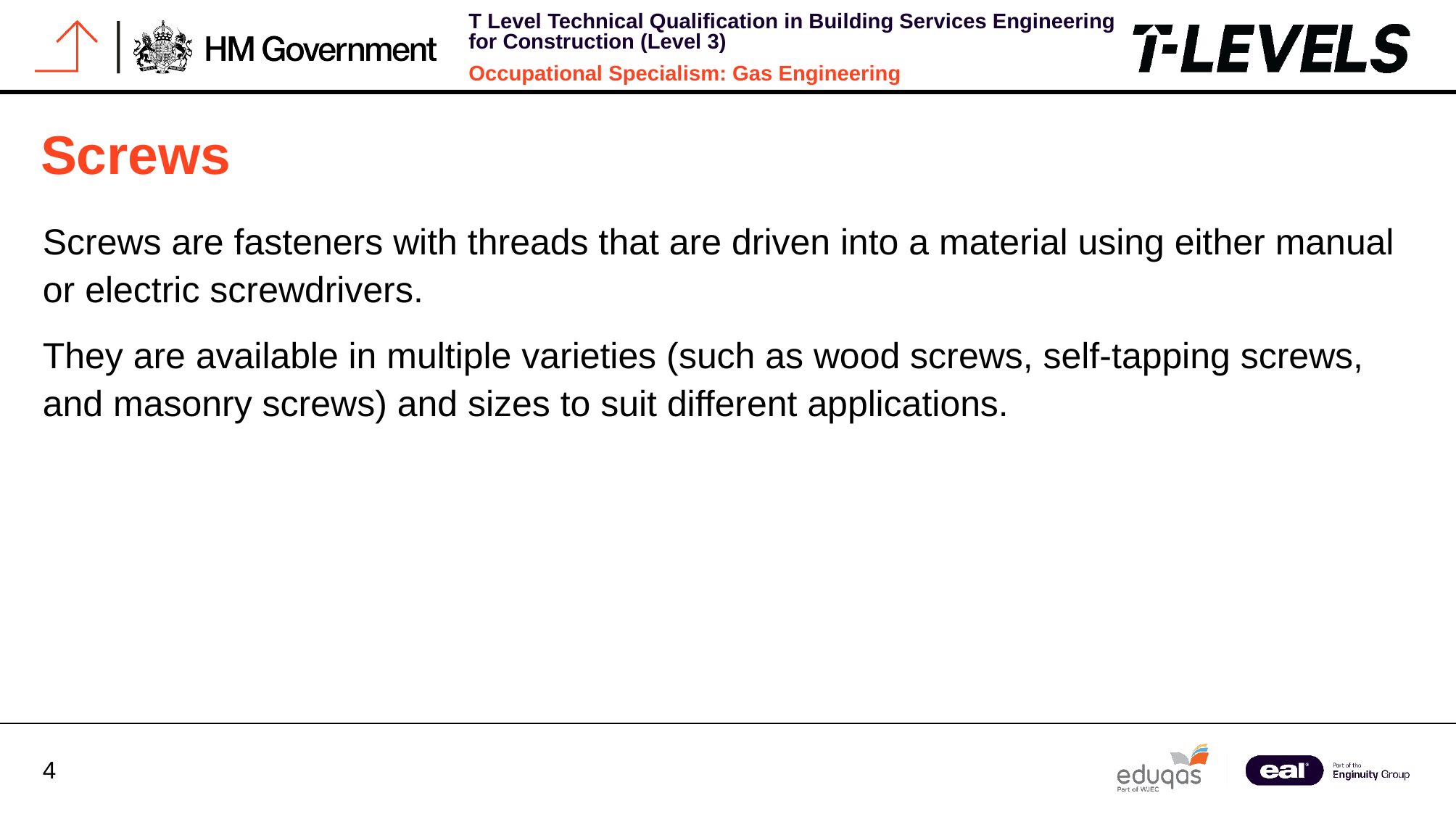

# Screws
Screws are fasteners with threads that are driven into a material using either manual or electric screwdrivers.
They are available in multiple varieties (such as wood screws, self-tapping screws, and masonry screws) and sizes to suit different applications.